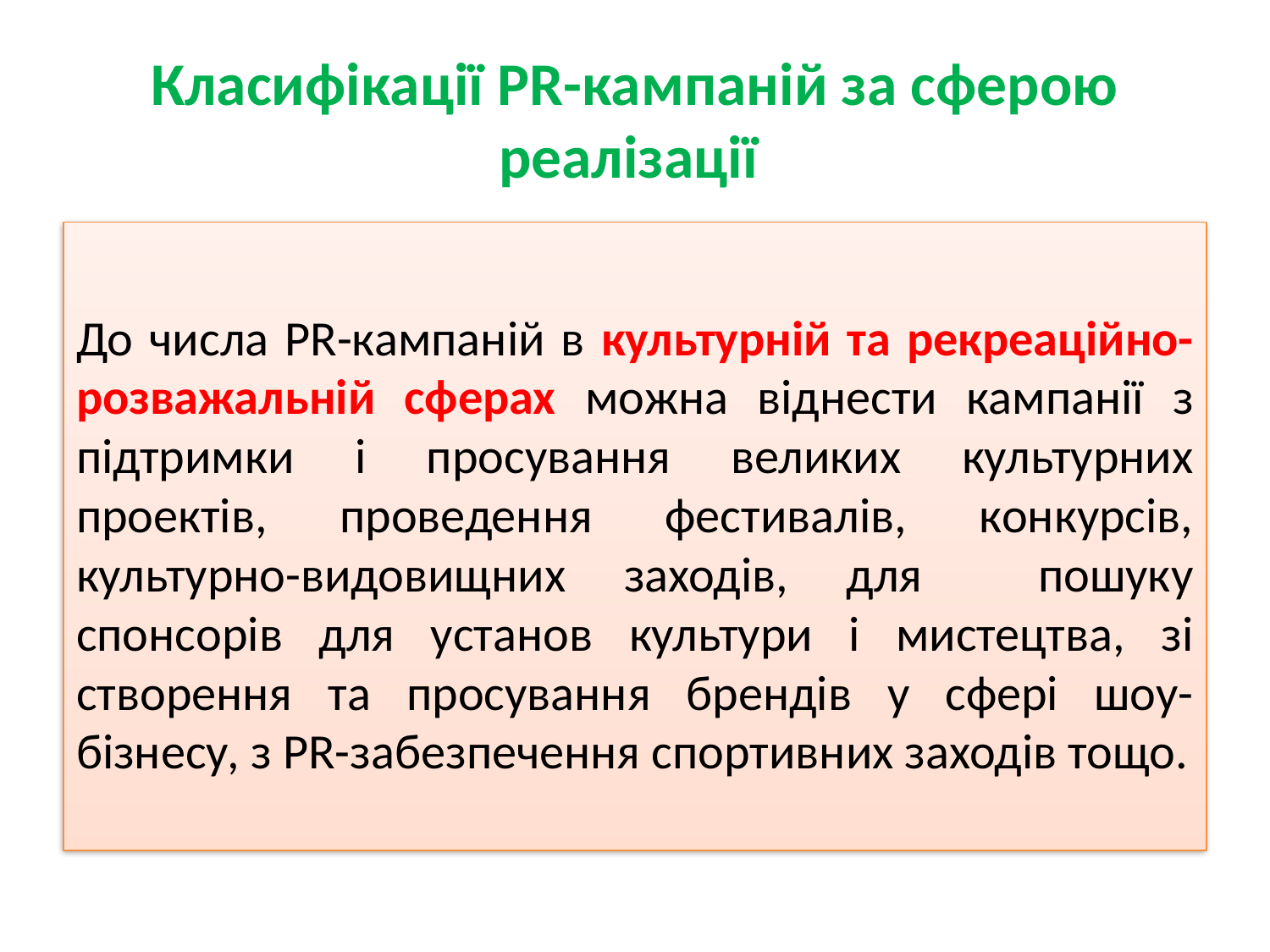

# Класифікації PR-кампаній за сферою реалізації

До числа PR-кампаній в культурній та рекреаційно-розважальній сферах можна віднести кампанії з підтримки і просування великих культурних проектів, проведення фестивалів, конкурсів, культурно-видовищних заходів, для  пошуку спонсорів для установ культури і мистецтва, зі створення та просування брендів у сфері шоу-бізнесу, з PR-забезпечення спортивних заходів тощо.